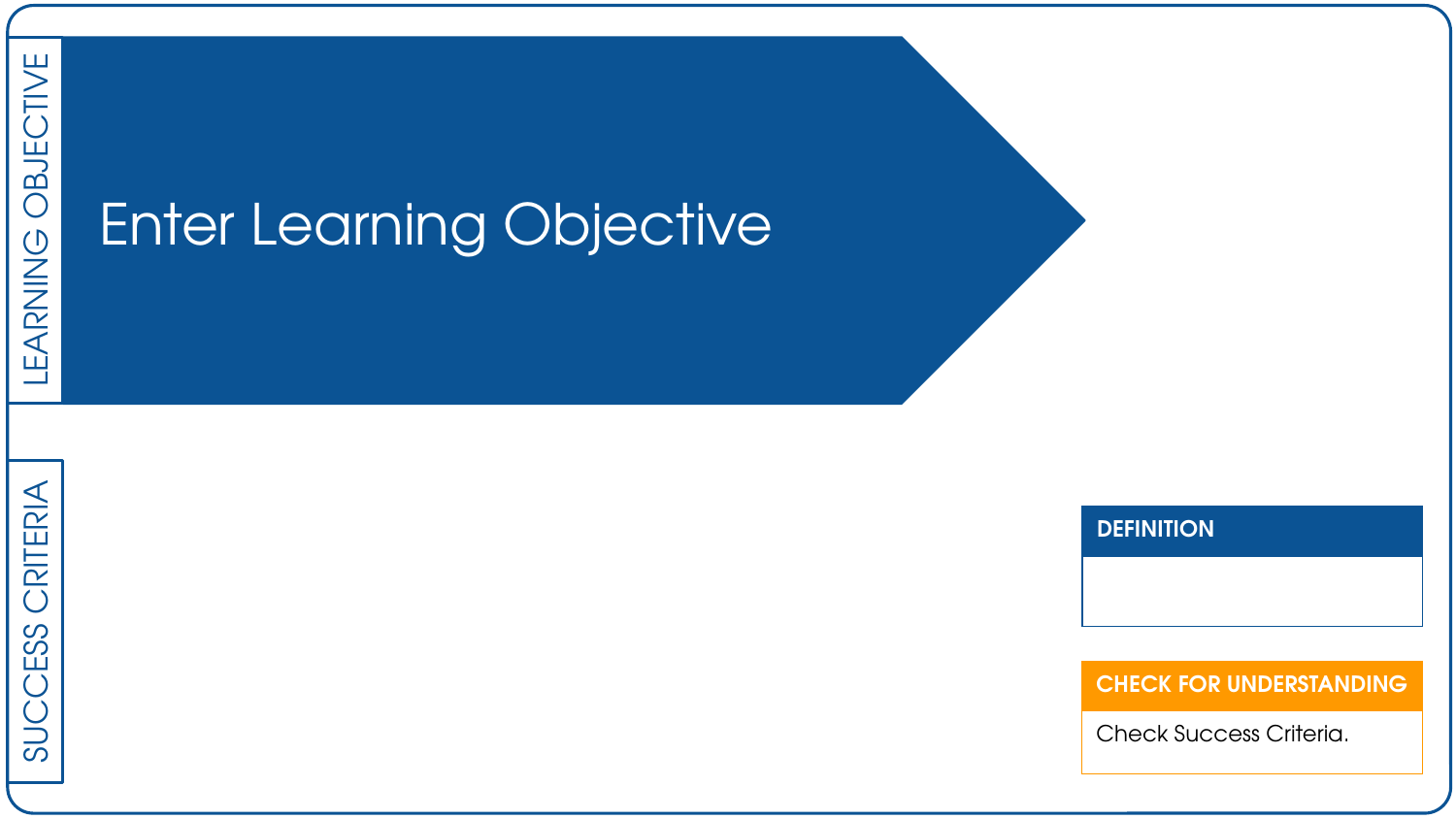

# Enter Learning Objective

| DEFINITION |
| --- |
|  |
| CHECK FOR UNDERSTANDING |
| --- |
| Check Success Criteria. |